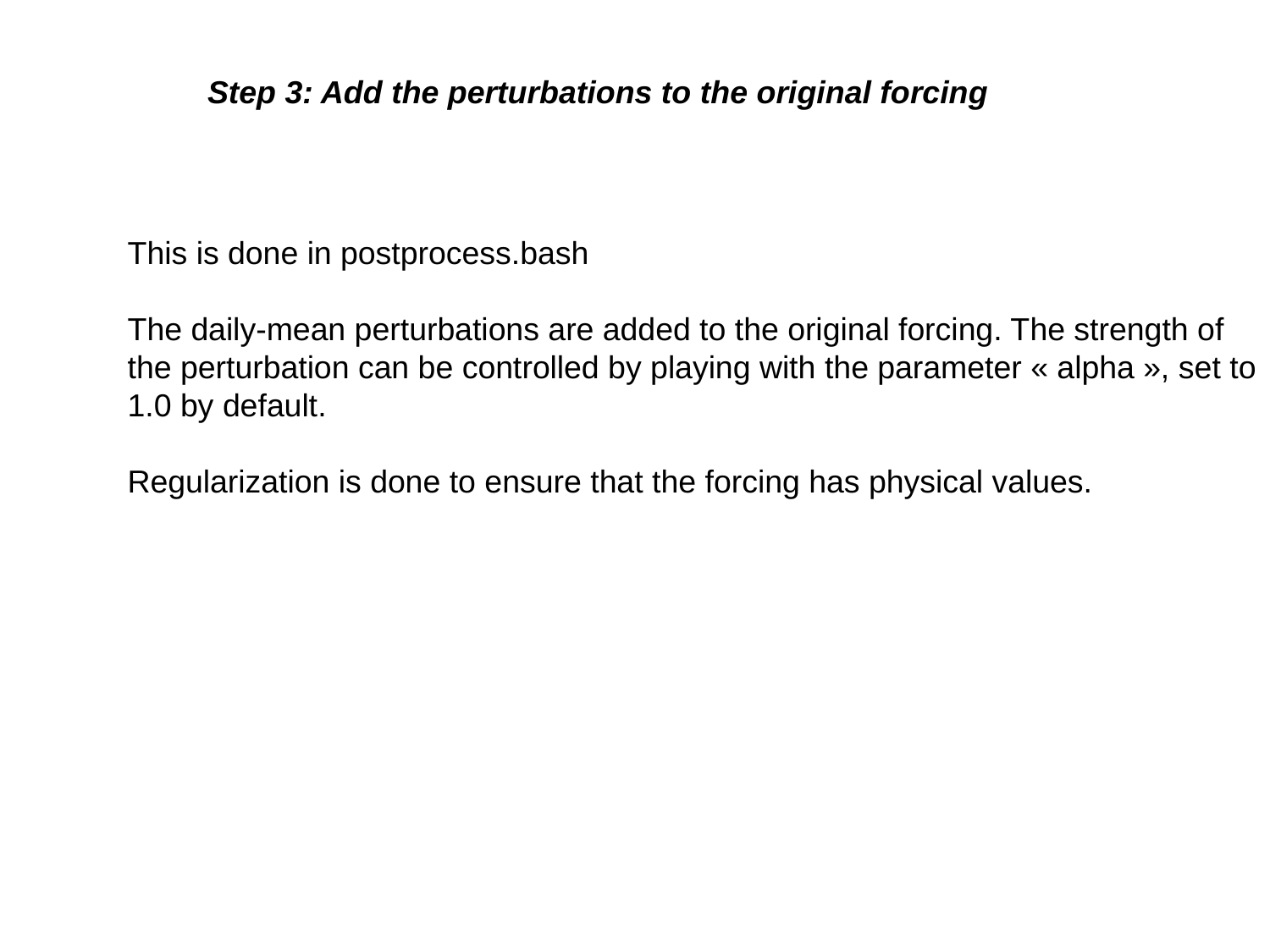

Step 3: Add the perturbations to the original forcing
This is done in postprocess.bash

The daily-mean perturbations are added to the original forcing. The strength of the perturbation can be controlled by playing with the parameter « alpha », set to 1.0 by default.

Regularization is done to ensure that the forcing has physical values.